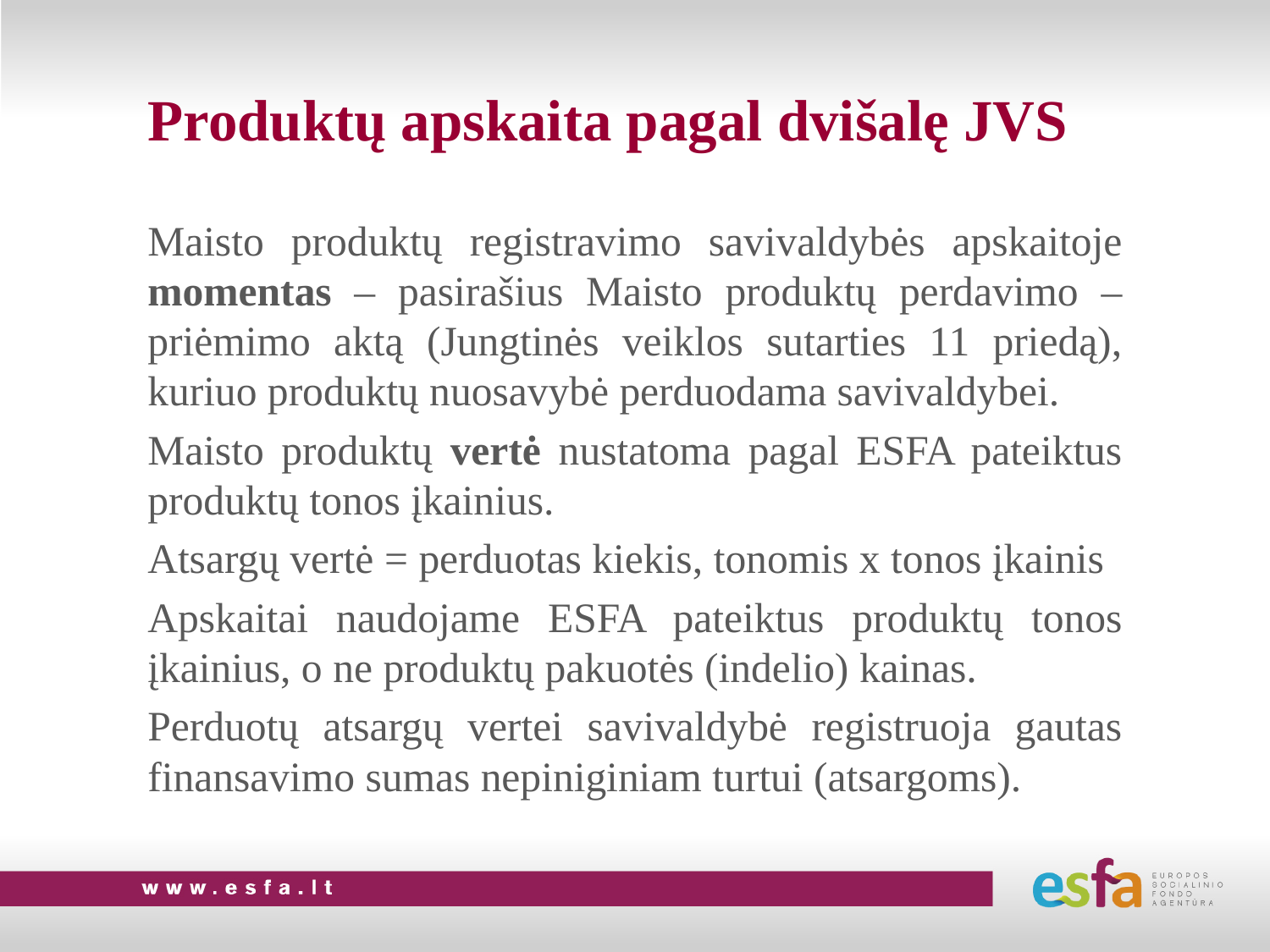

# Produktų apskaita pagal dvišalę JVS
Maisto produktų registravimo savivaldybės apskaitoje momentas – pasirašius Maisto produktų perdavimo – priėmimo aktą (Jungtinės veiklos sutarties 11 priedą), kuriuo produktų nuosavybė perduodama savivaldybei.
Maisto produktų vertė nustatoma pagal ESFA pateiktus produktų tonos įkainius.
Atsargų vertė = perduotas kiekis, tonomis x tonos įkainis
Apskaitai naudojame ESFA pateiktus produktų tonos įkainius, o ne produktų pakuotės (indelio) kainas.
Perduotų atsargų vertei savivaldybė registruoja gautas finansavimo sumas nepiniginiam turtui (atsargoms).